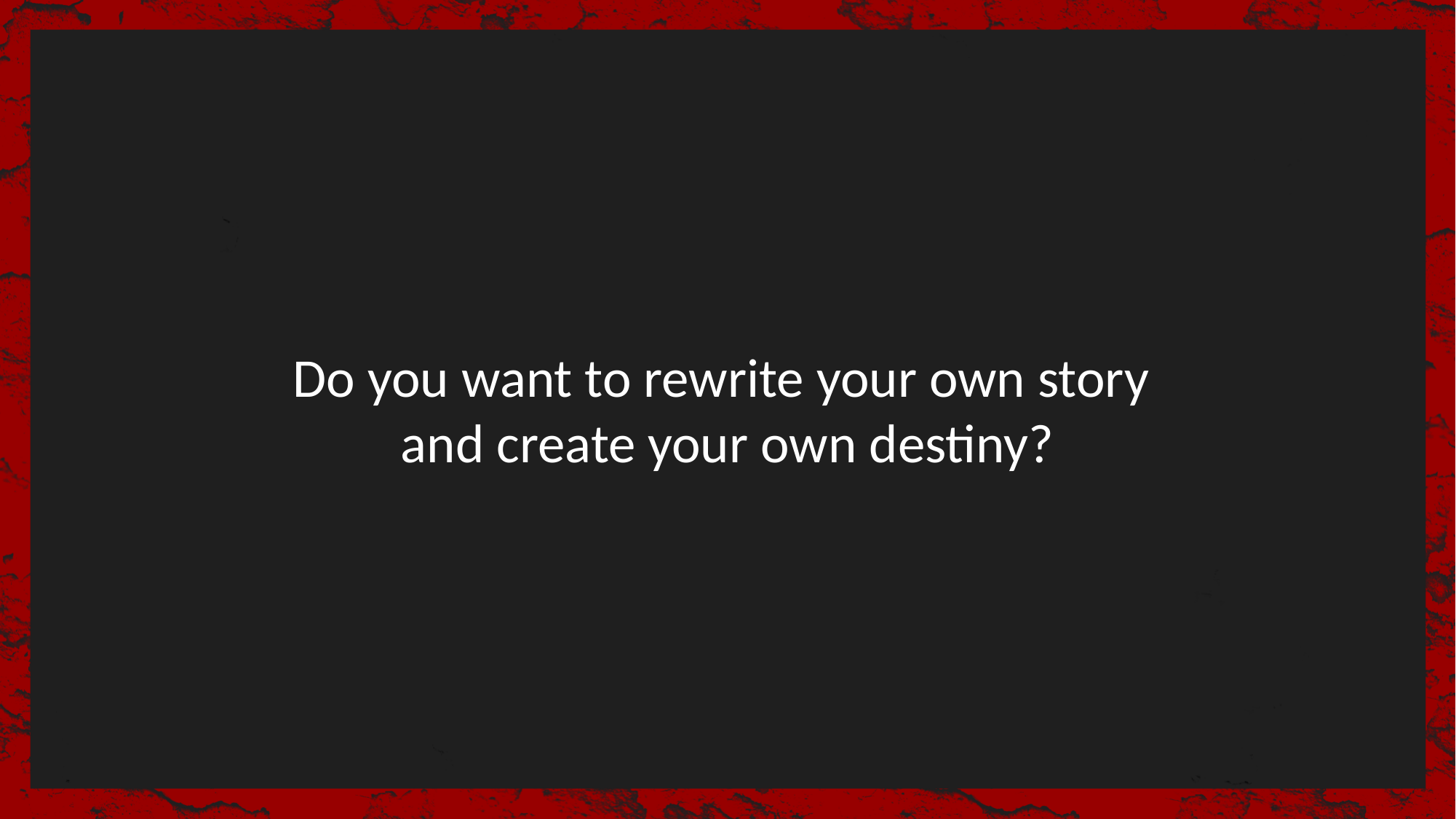

Do you want to rewrite your own story
and create your own destiny?